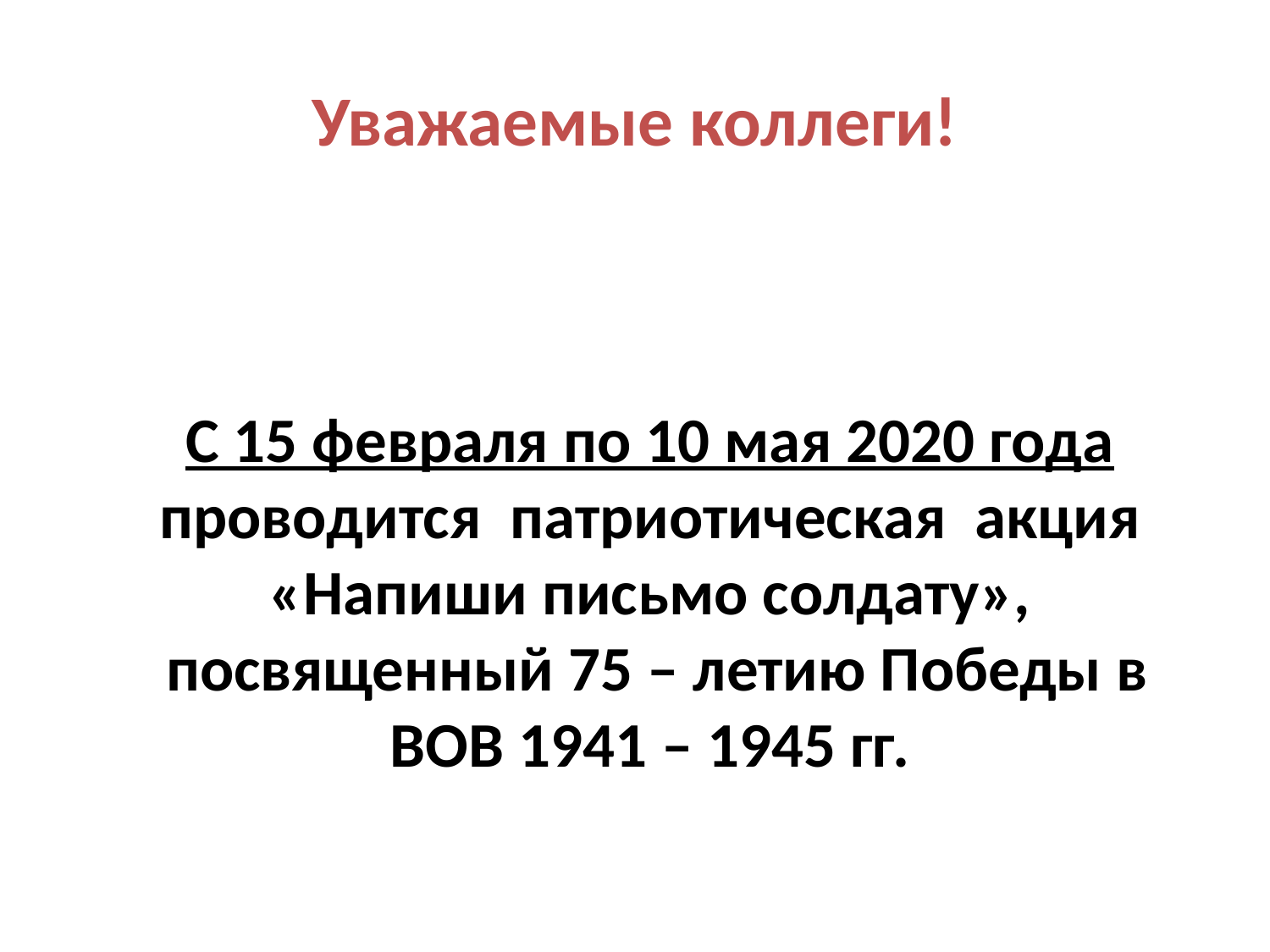

# Уважаемые коллеги!
С 15 февраля по 10 мая 2020 года проводится  патриотическая  акция «Напиши письмо солдату»,
 посвященный 75 – летию Победы в ВОВ 1941 – 1945 гг.